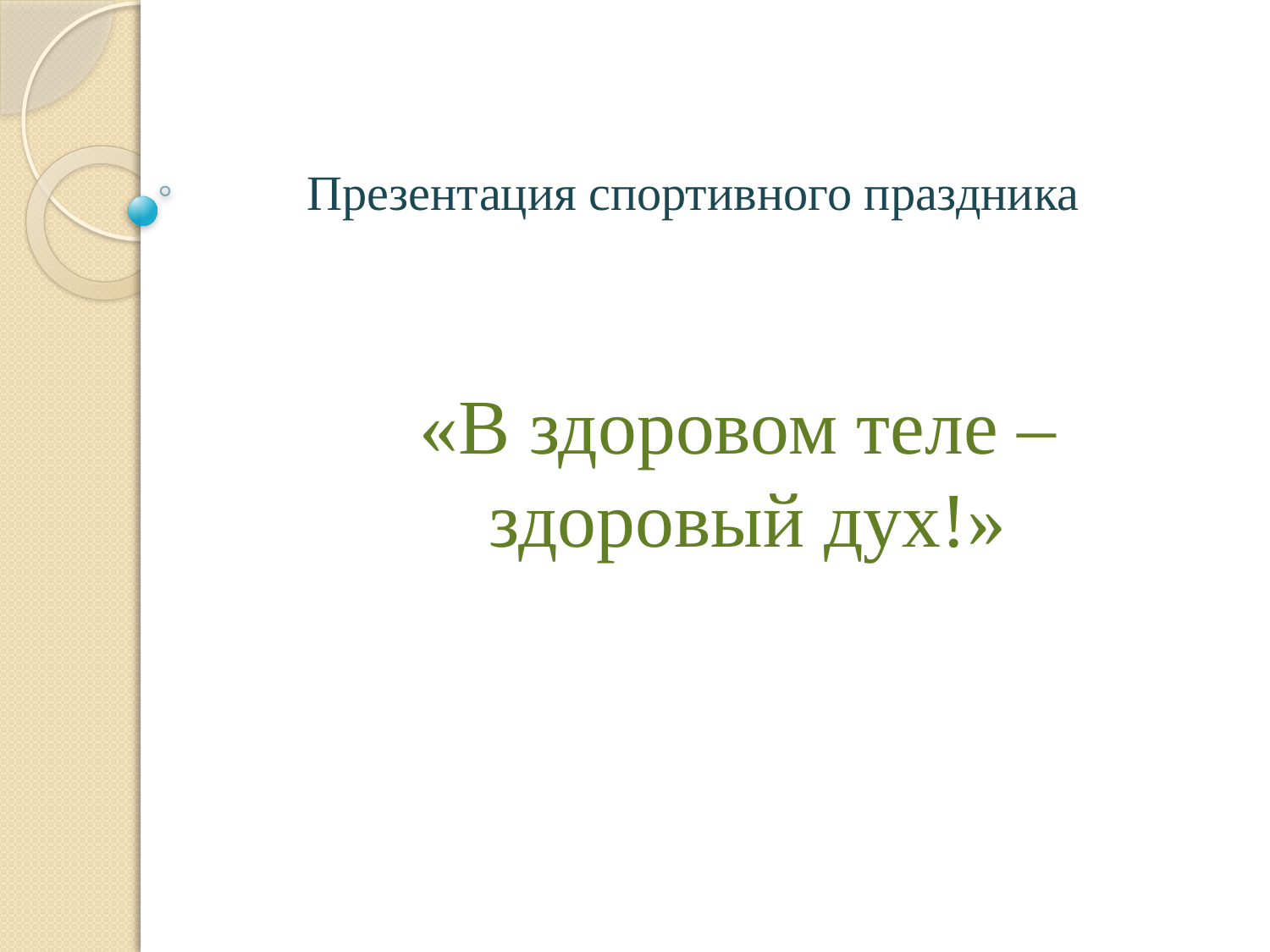

# Презентация спортивного праздника
«В здоровом теле –
здоровый дух!»